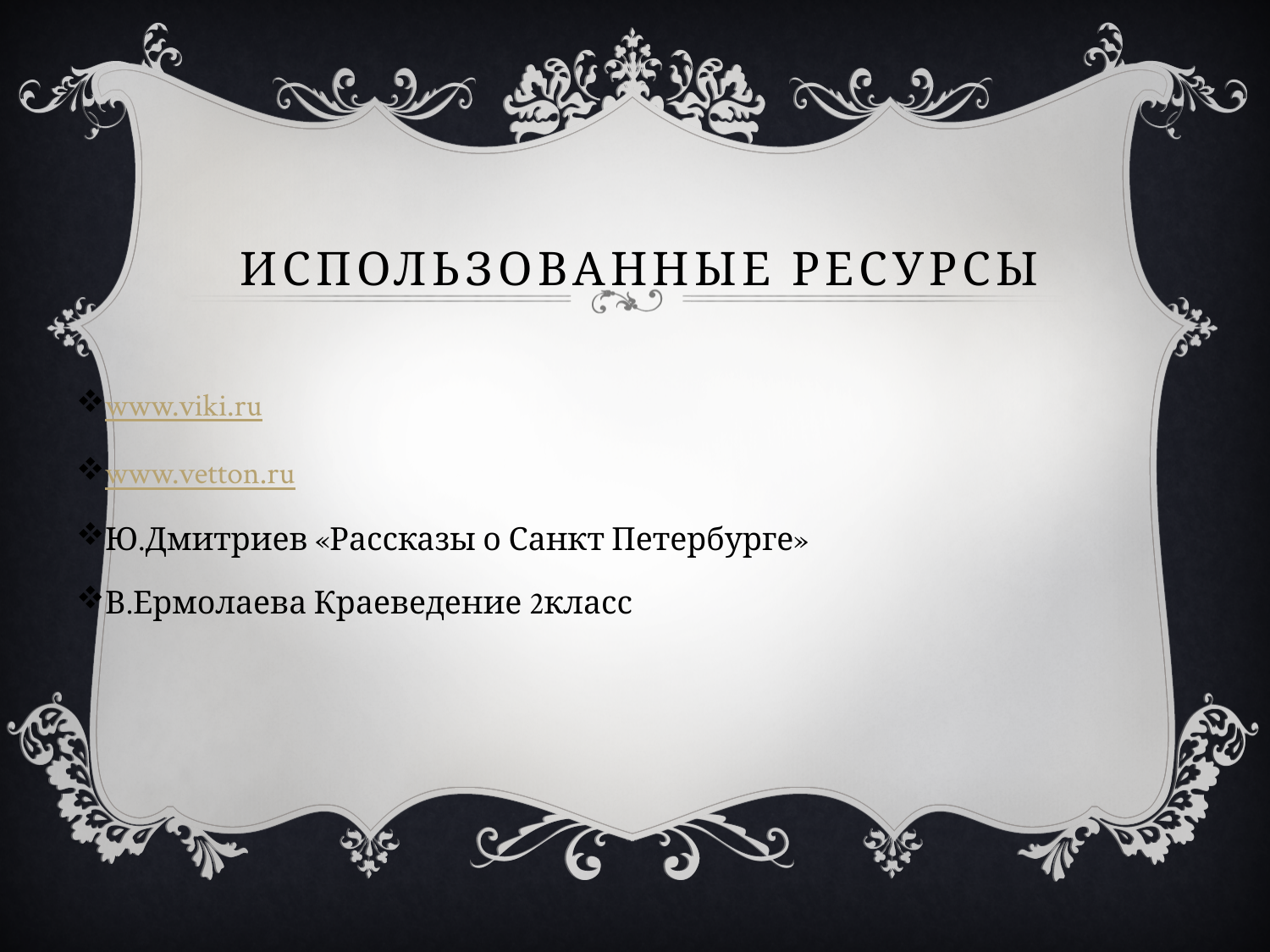

# Использованные ресурсы
www.viki.ru
www.vetton.ru
Ю.Дмитриев «Рассказы о Санкт Петербурге»
В.Ермолаева Краеведение 2класс